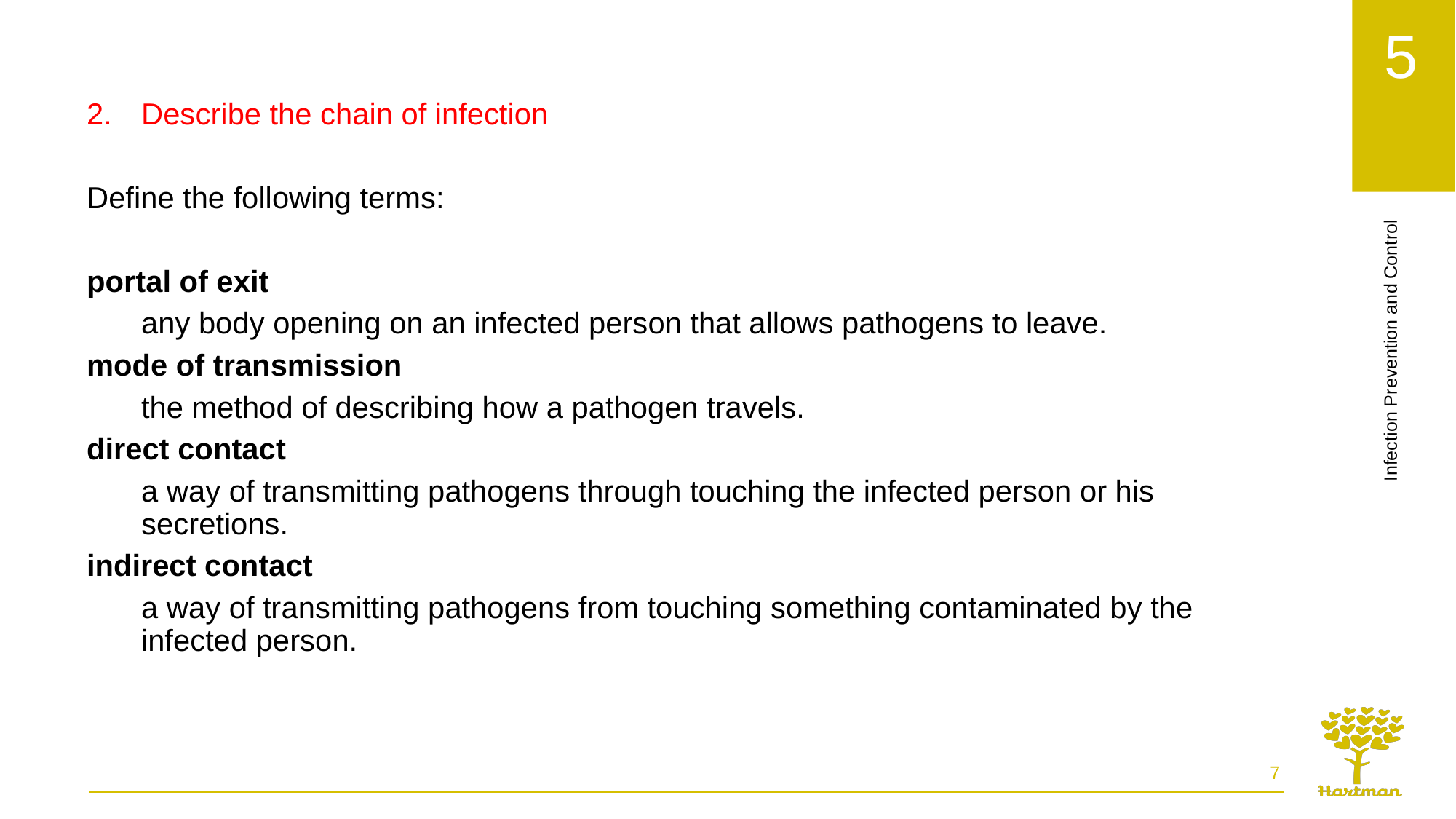

Describe the chain of infection

Define the following terms:

portal of exit
any body opening on an infected person that allows pathogens to leave.
mode of transmission
the method of describing how a pathogen travels.
direct contact
a way of transmitting pathogens through touching the infected person or his secretions.
indirect contact
a way of transmitting pathogens from touching something contaminated by the infected person.

7